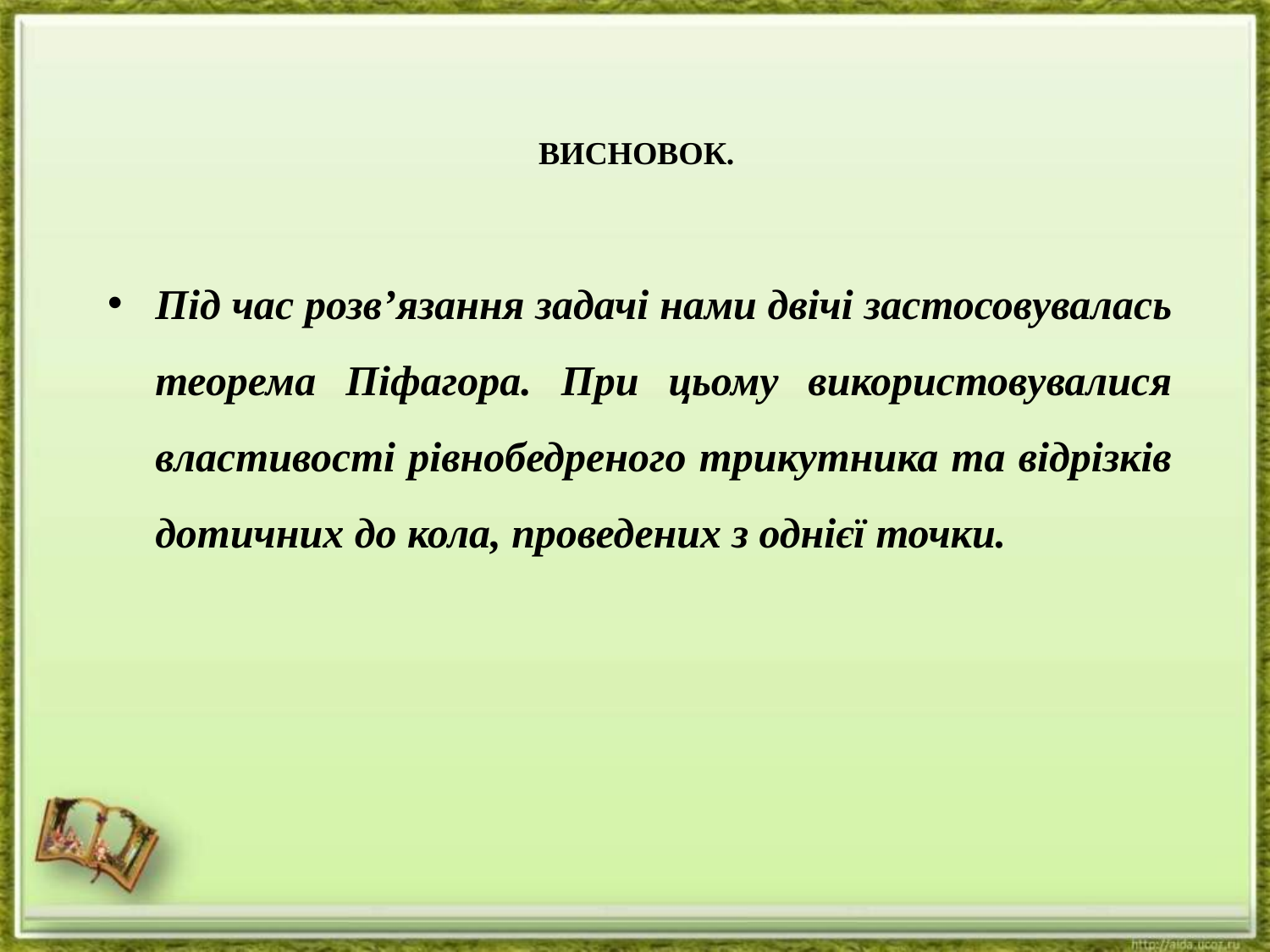

# Висновок.

Під час розв’язання задачі нами двічі застосовувалась теорема Піфагора. При цьому використовувалися властивості рівнобедреного трикутника та відрізків дотичних до кола, проведених з однієї точки.